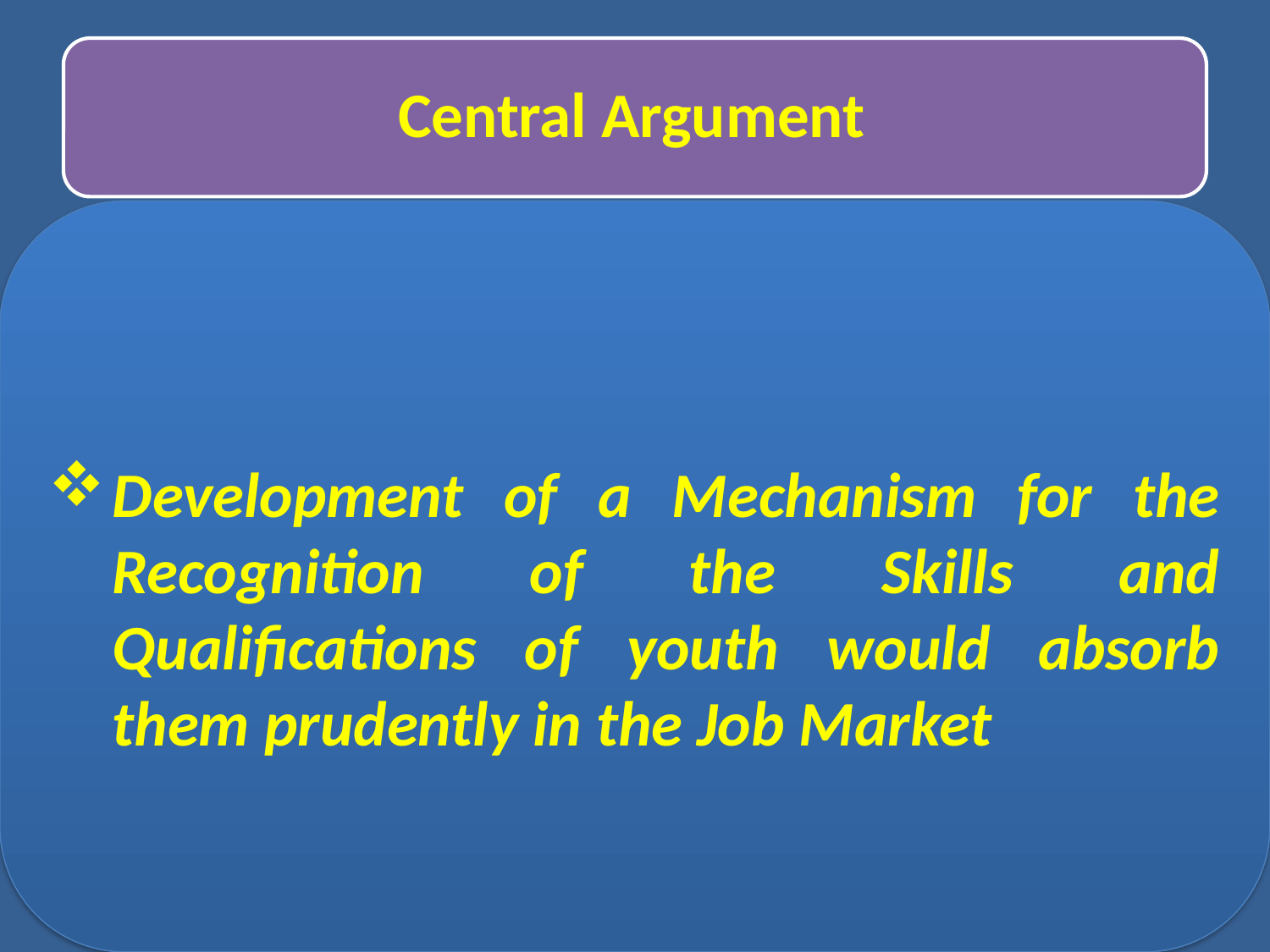

Central Argument

Development of a Mechanism for the Recognition of the Skills and Qualifications of youth would absorb them prudently in the Job Market

3